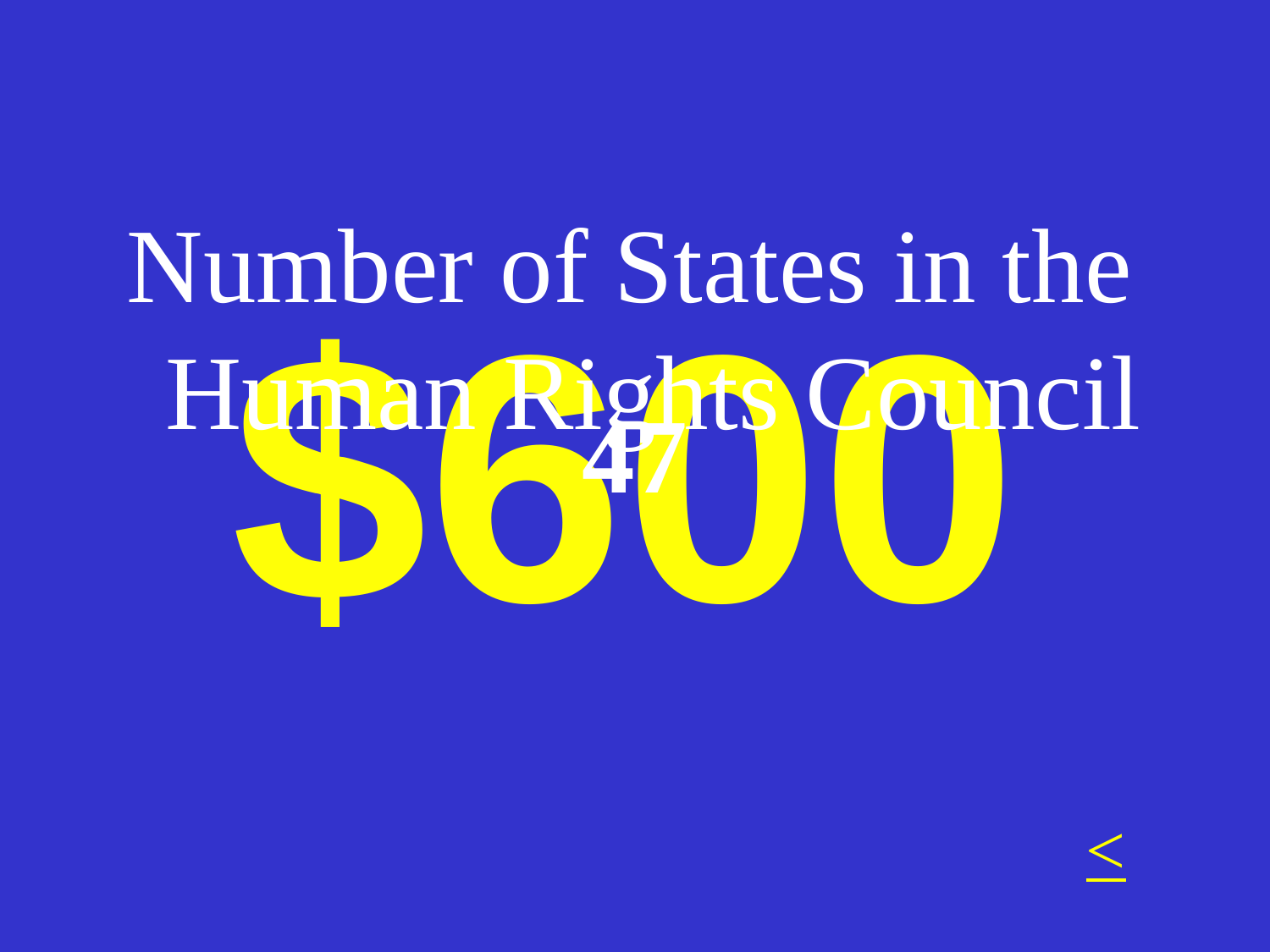

Number of States in the Human Rights Council
# $600
47
<